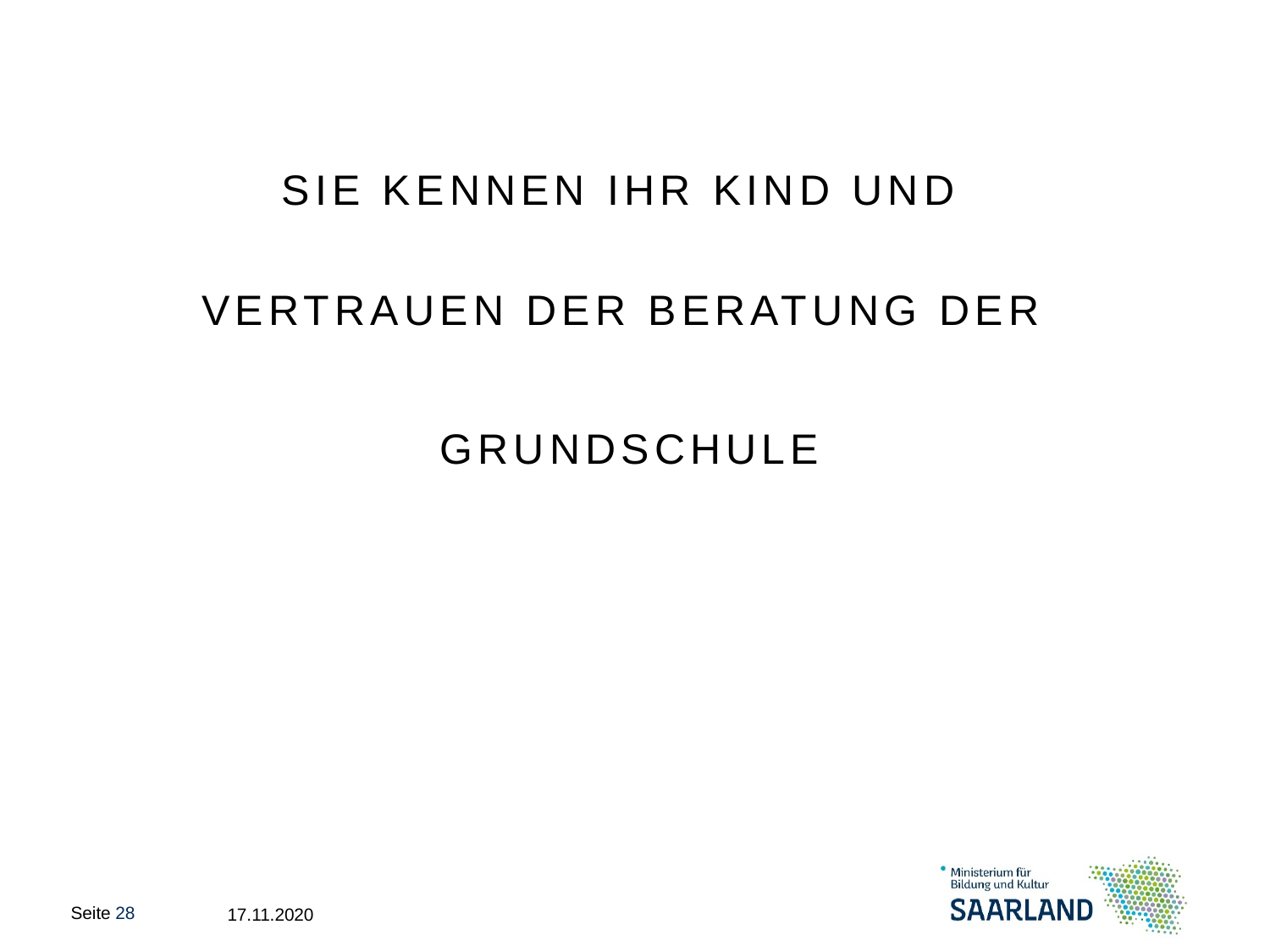

Sie kennen Ihr Kind und
vertrauen der Beratung der

Grundschule